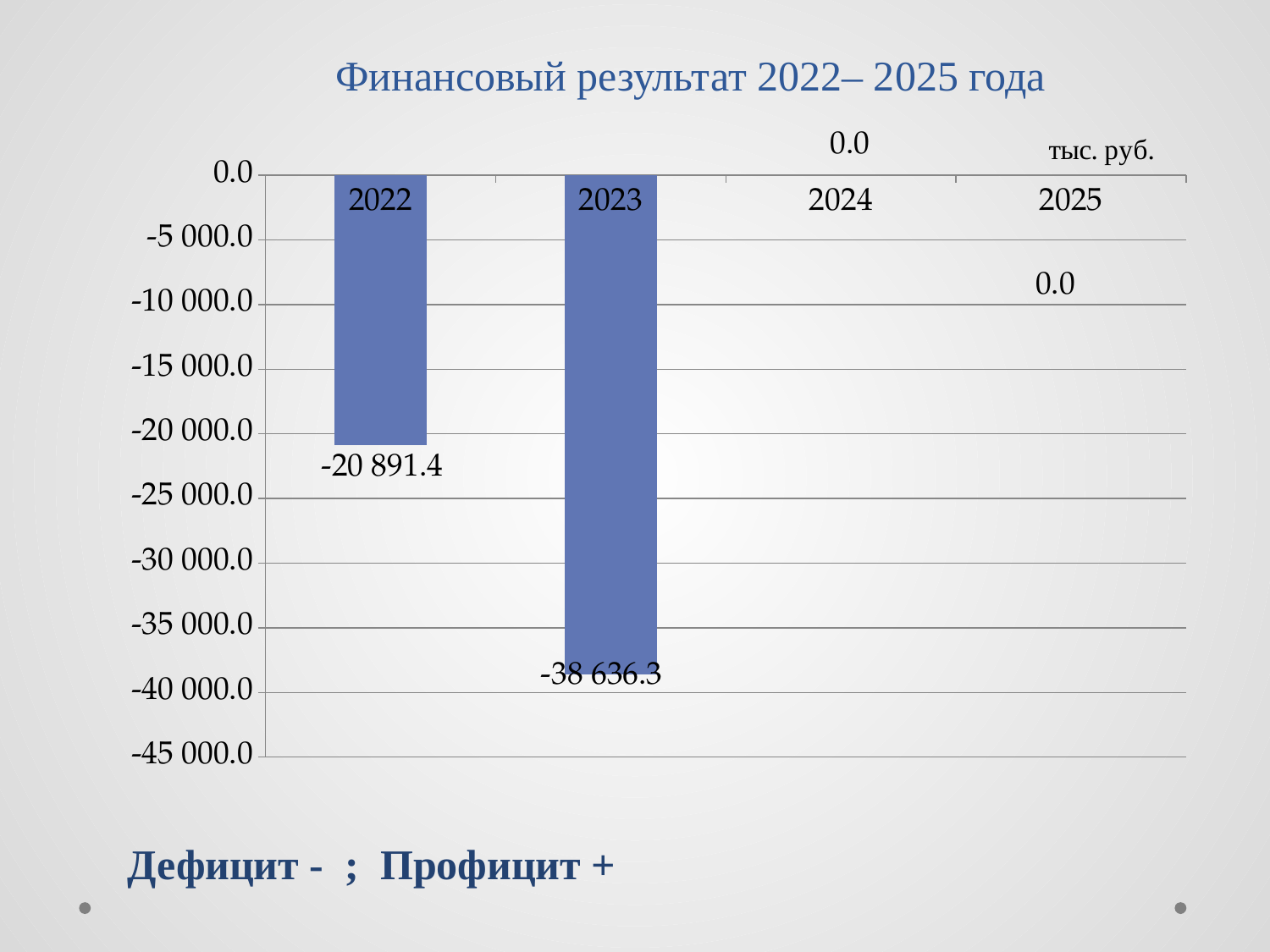

# Финансовый результат 2022– 2025 года

### Chart: тыс. руб.

| Category | Столбец1 |
|---|---|
| 2022 | -20891.4 |
| 2023 | -38636.3 |
| 2024 | 0.0 |
| 2025 | 0.0 |
Дефицит -  ;  Профицит +